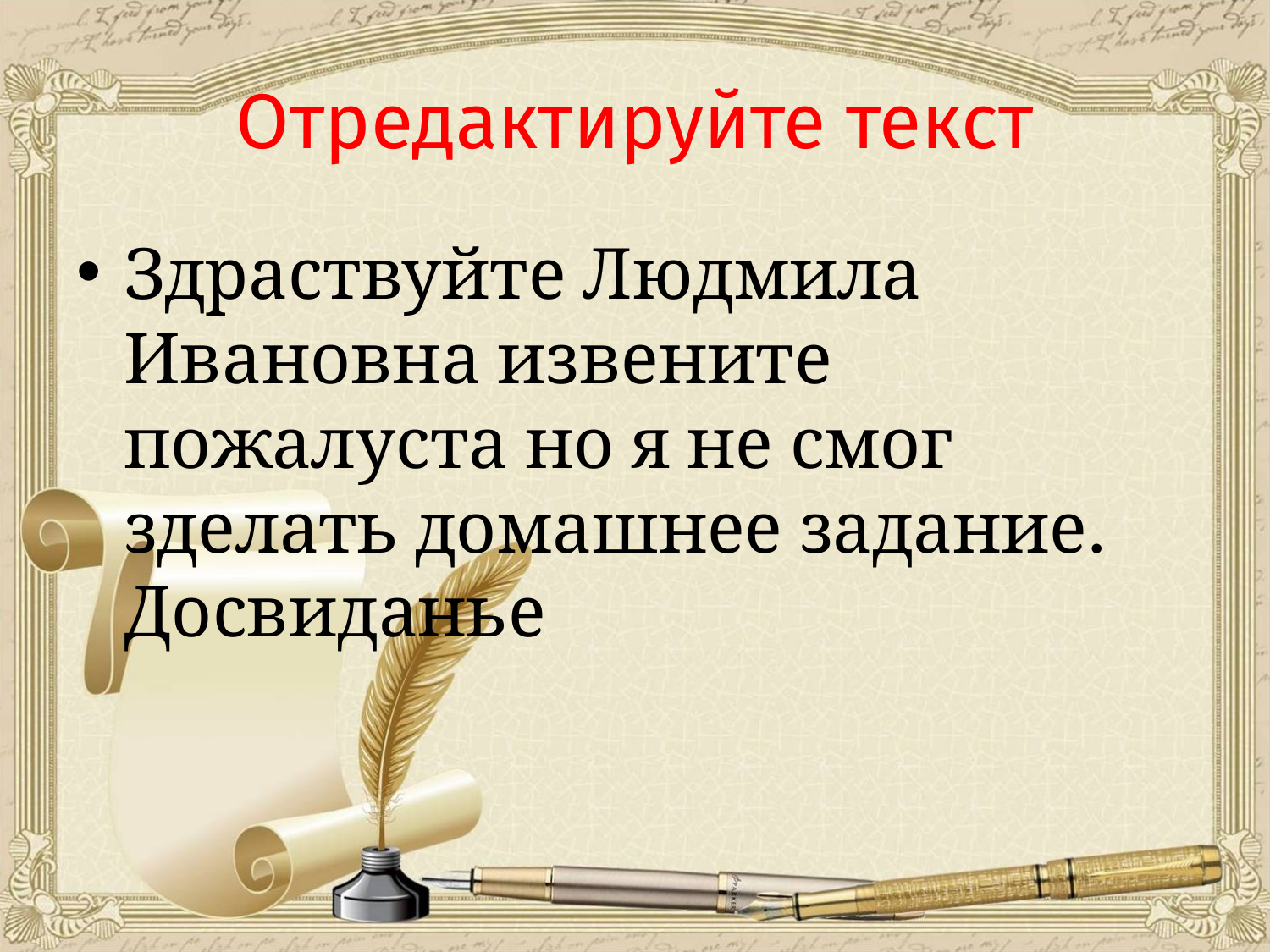

# Отредактируйте текст
Здраствуйте Людмила Ивановна извените пожалуста но я не смог зделать домашнее задание. Досвиданье